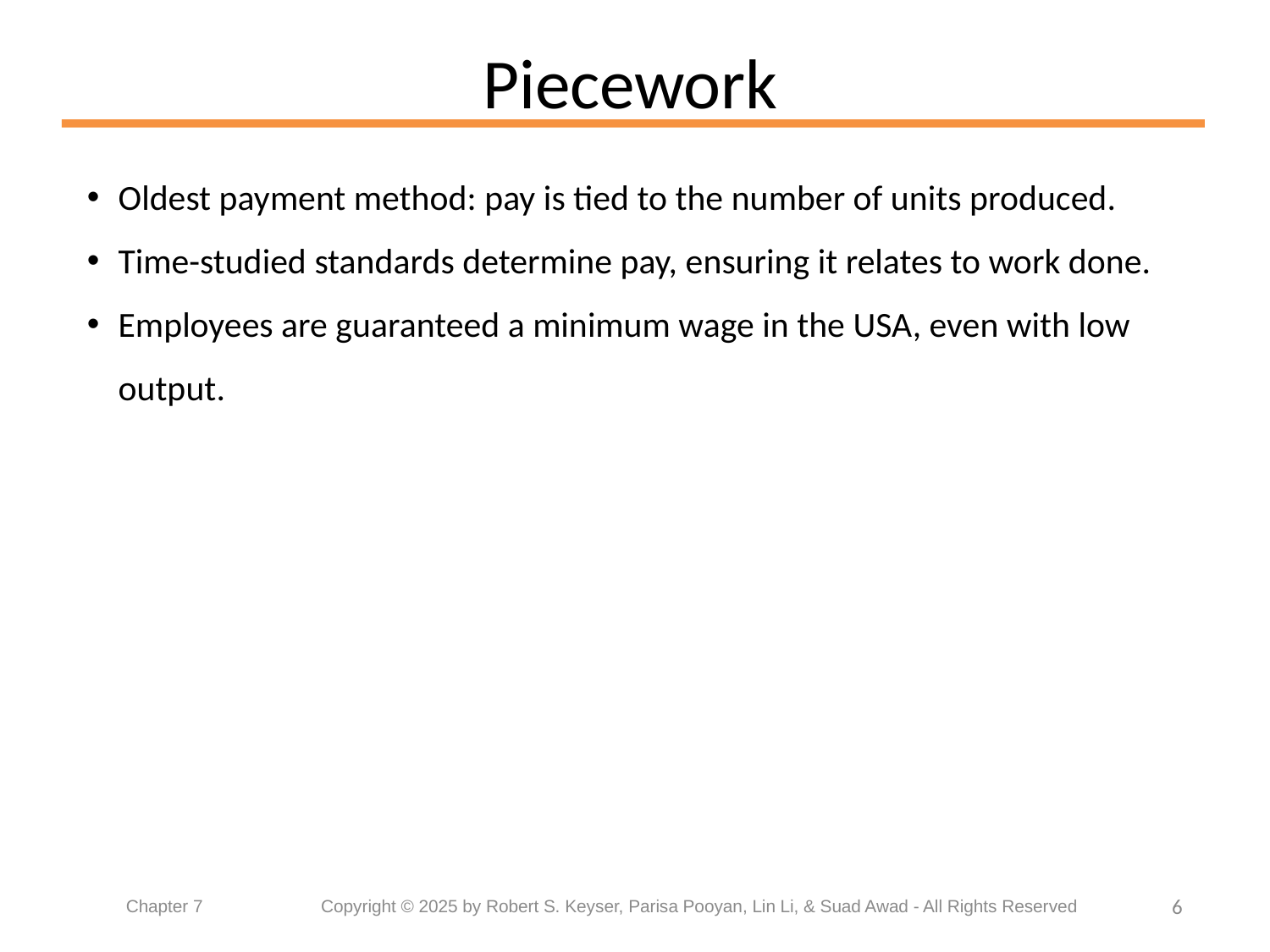

# Piecework

Oldest payment method: pay is tied to the number of units produced.
Time-studied standards determine pay, ensuring it relates to work done.
Employees are guaranteed a minimum wage in the USA, even with low output.
6
Chapter 7	              Copyright © 2025 by Robert S. Keyser, Parisa Pooyan, Lin Li, & Suad Awad - All Rights Reserved